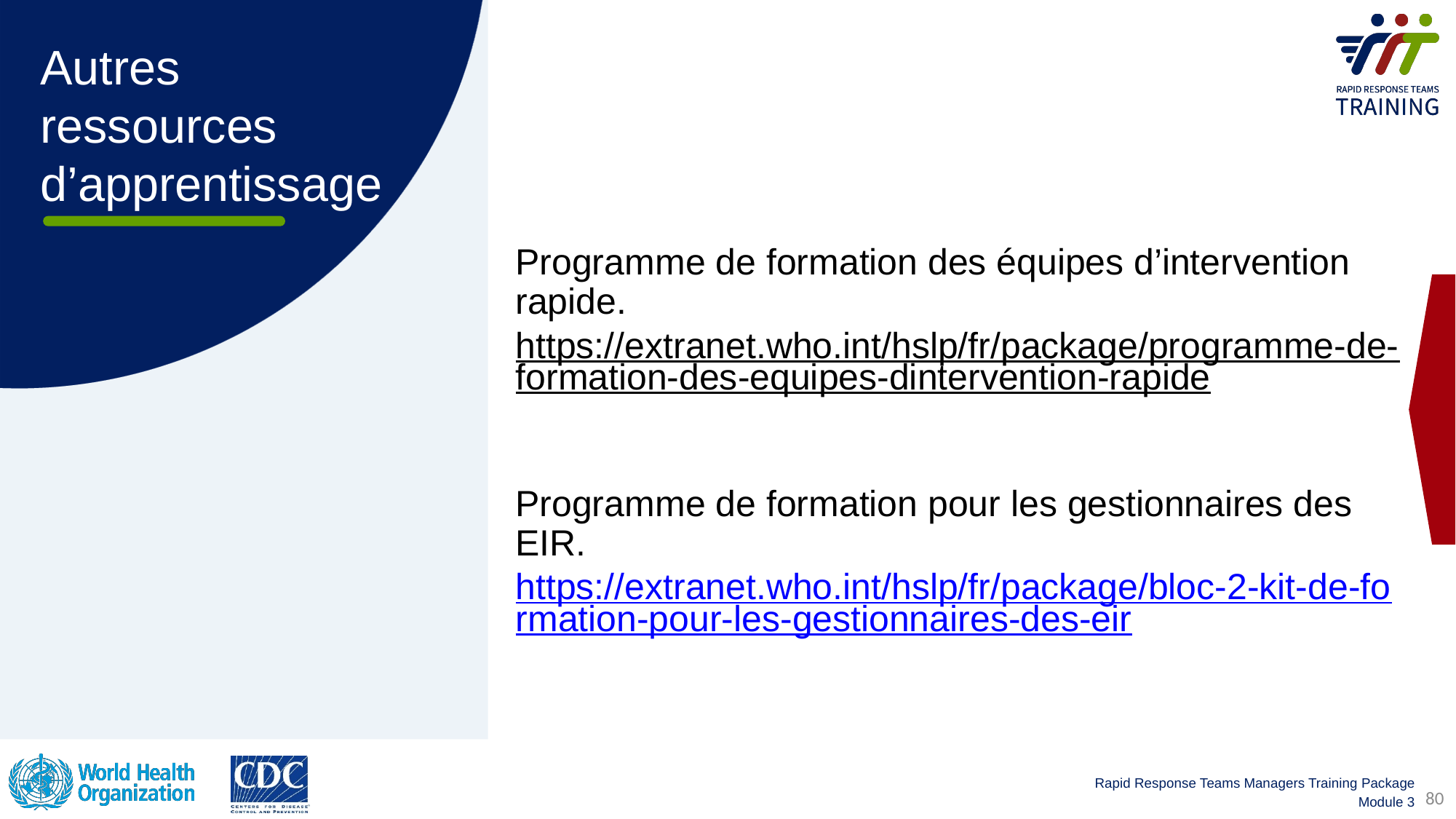

Programme de formation des équipes d’intervention rapide.
https://extranet.who.int/hslp/fr/package/programme-de-formation-des-equipes-dintervention-rapide

Programme de formation pour les gestionnaires des EIR.
https://extranet.who.int/hslp/fr/package/bloc-2-kit-de-formation-pour-les-gestionnaires-des-eir

80